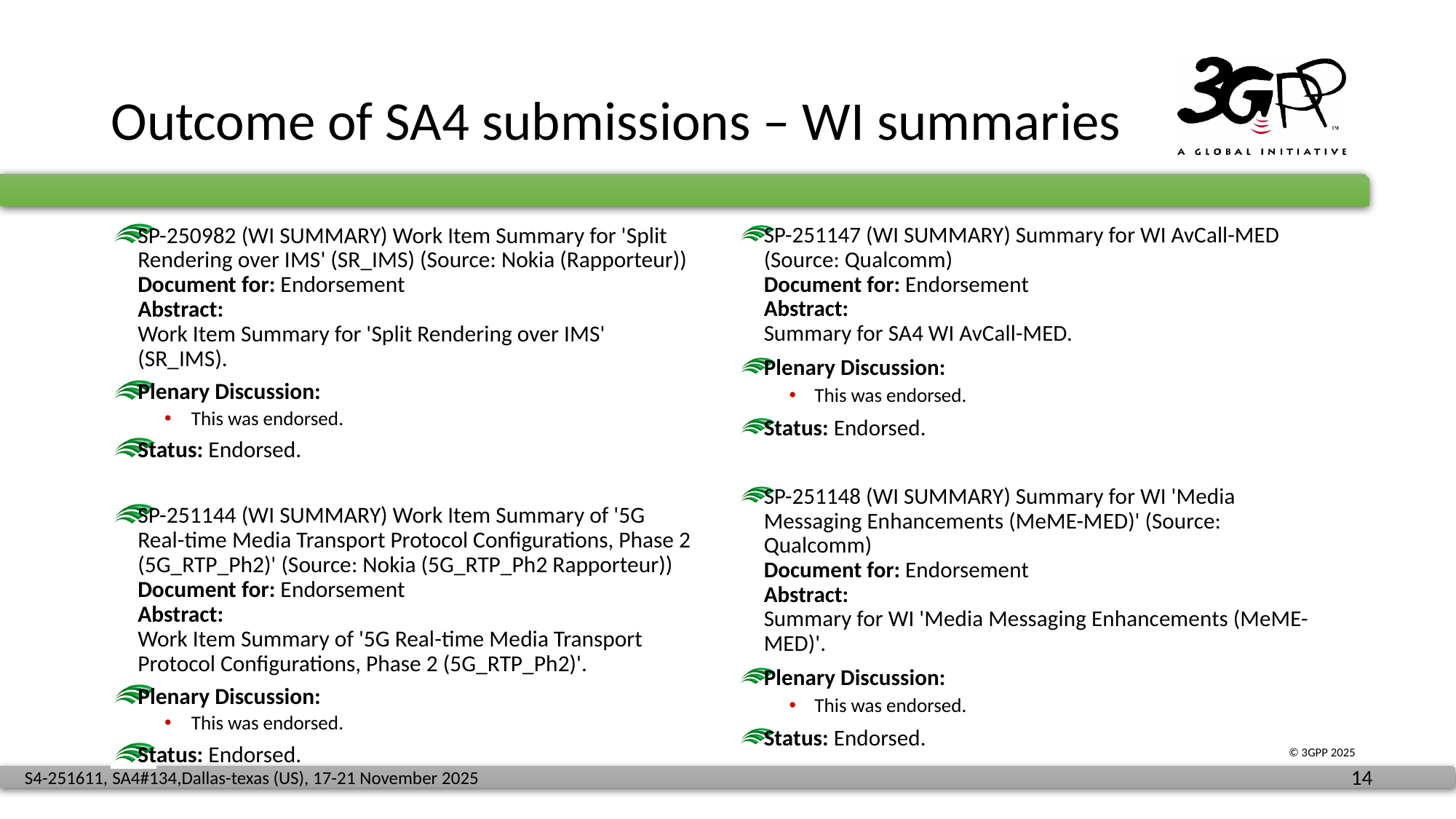

# Outcome of SA4 submissions – WI summaries
SP-251147 (WI SUMMARY) Summary for WI AvCall-MED (Source: Qualcomm)
Document for: Endorsement
Abstract:
Summary for SA4 WI AvCall-MED.
Plenary Discussion:
This was endorsed.
Status: Endorsed.

SP-251148 (WI SUMMARY) Summary for WI 'Media Messaging Enhancements (MeME-MED)' (Source: Qualcomm)
Document for: Endorsement
Abstract:
Summary for WI 'Media Messaging Enhancements (MeME-MED)'.
Plenary Discussion:
This was endorsed.
Status: Endorsed.

SP-250982 (WI SUMMARY) Work Item Summary for 'Split Rendering over IMS' (SR_IMS) (Source: Nokia (Rapporteur))
Document for: Endorsement
Abstract:
Work Item Summary for 'Split Rendering over IMS' (SR_IMS).
Plenary Discussion:
This was endorsed.
Status: Endorsed.

SP-251144 (WI SUMMARY) Work Item Summary of '5G Real-time Media Transport Protocol Configurations, Phase 2 (5G_RTP_Ph2)' (Source: Nokia (5G_RTP_Ph2 Rapporteur))
Document for: Endorsement
Abstract:
Work Item Summary of '5G Real-time Media Transport Protocol Configurations, Phase 2 (5G_RTP_Ph2)'.
Plenary Discussion:
This was endorsed.
Status: Endorsed.